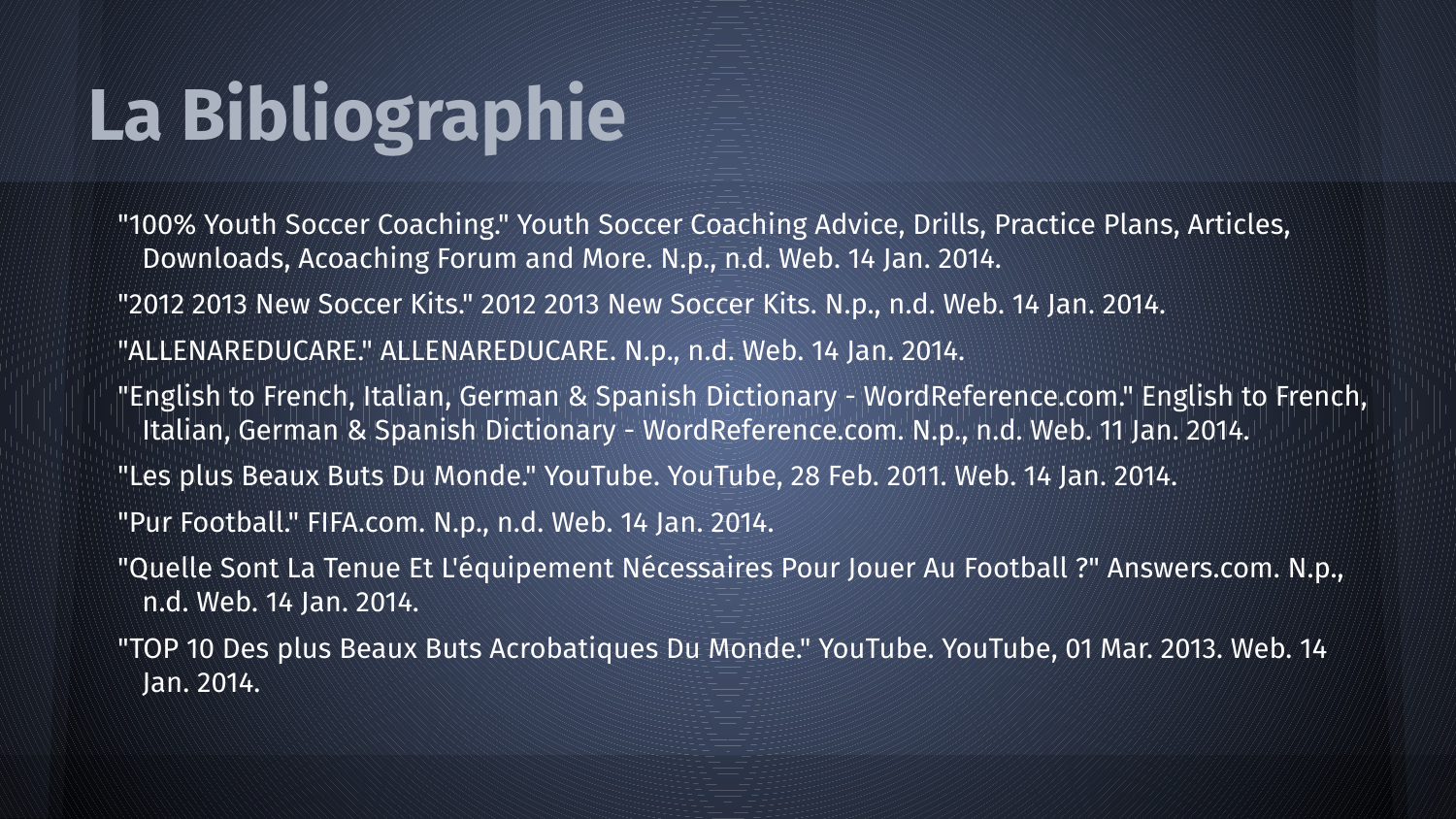

# La Bibliographie
"100% Youth Soccer Coaching." Youth Soccer Coaching Advice, Drills, Practice Plans, Articles, Downloads, Acoaching Forum and More. N.p., n.d. Web. 14 Jan. 2014.
"2012 2013 New Soccer Kits." 2012 2013 New Soccer Kits. N.p., n.d. Web. 14 Jan. 2014.
"ALLENAREDUCARE." ALLENAREDUCARE. N.p., n.d. Web. 14 Jan. 2014.
"English to French, Italian, German & Spanish Dictionary - WordReference.com." English to French, Italian, German & Spanish Dictionary - WordReference.com. N.p., n.d. Web. 11 Jan. 2014.
"Les plus Beaux Buts Du Monde." YouTube. YouTube, 28 Feb. 2011. Web. 14 Jan. 2014.
"Pur Football." FIFA.com. N.p., n.d. Web. 14 Jan. 2014.
"Quelle Sont La Tenue Et L'équipement Nécessaires Pour Jouer Au Football ?" Answers.com. N.p., n.d. Web. 14 Jan. 2014.
"TOP 10 Des plus Beaux Buts Acrobatiques Du Monde." YouTube. YouTube, 01 Mar. 2013. Web. 14 Jan. 2014.